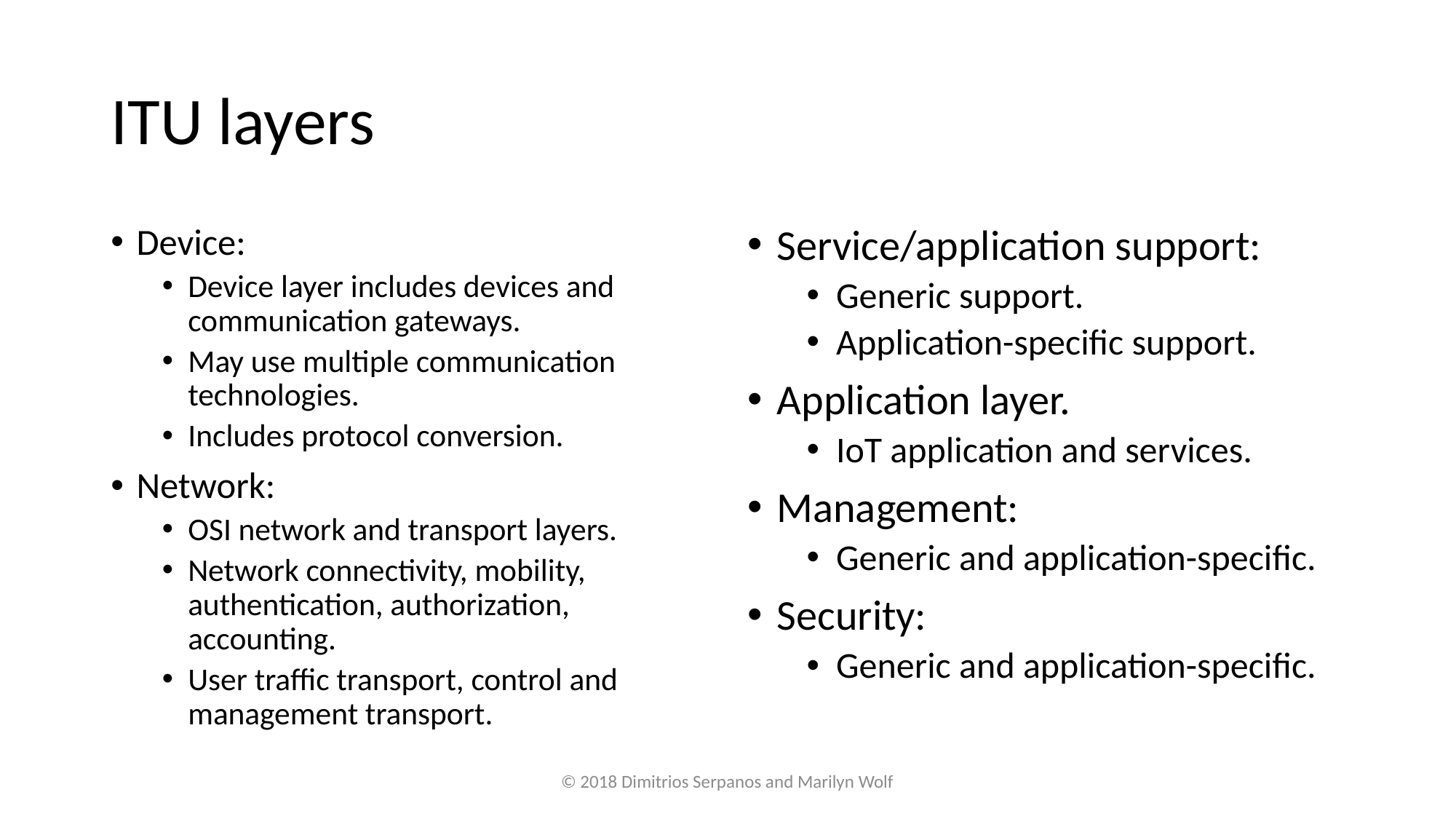

# ITU layers
Device:
Device layer includes devices and communication gateways.
May use multiple communication technologies.
Includes protocol conversion.
Network:
OSI network and transport layers.
Network connectivity, mobility, authentication, authorization, accounting.
User traffic transport, control and management transport.
Service/application support:
Generic support.
Application-specific support.
Application layer.
IoT application and services.
Management:
Generic and application-specific.
Security:
Generic and application-specific.
© 2018 Dimitrios Serpanos and Marilyn Wolf